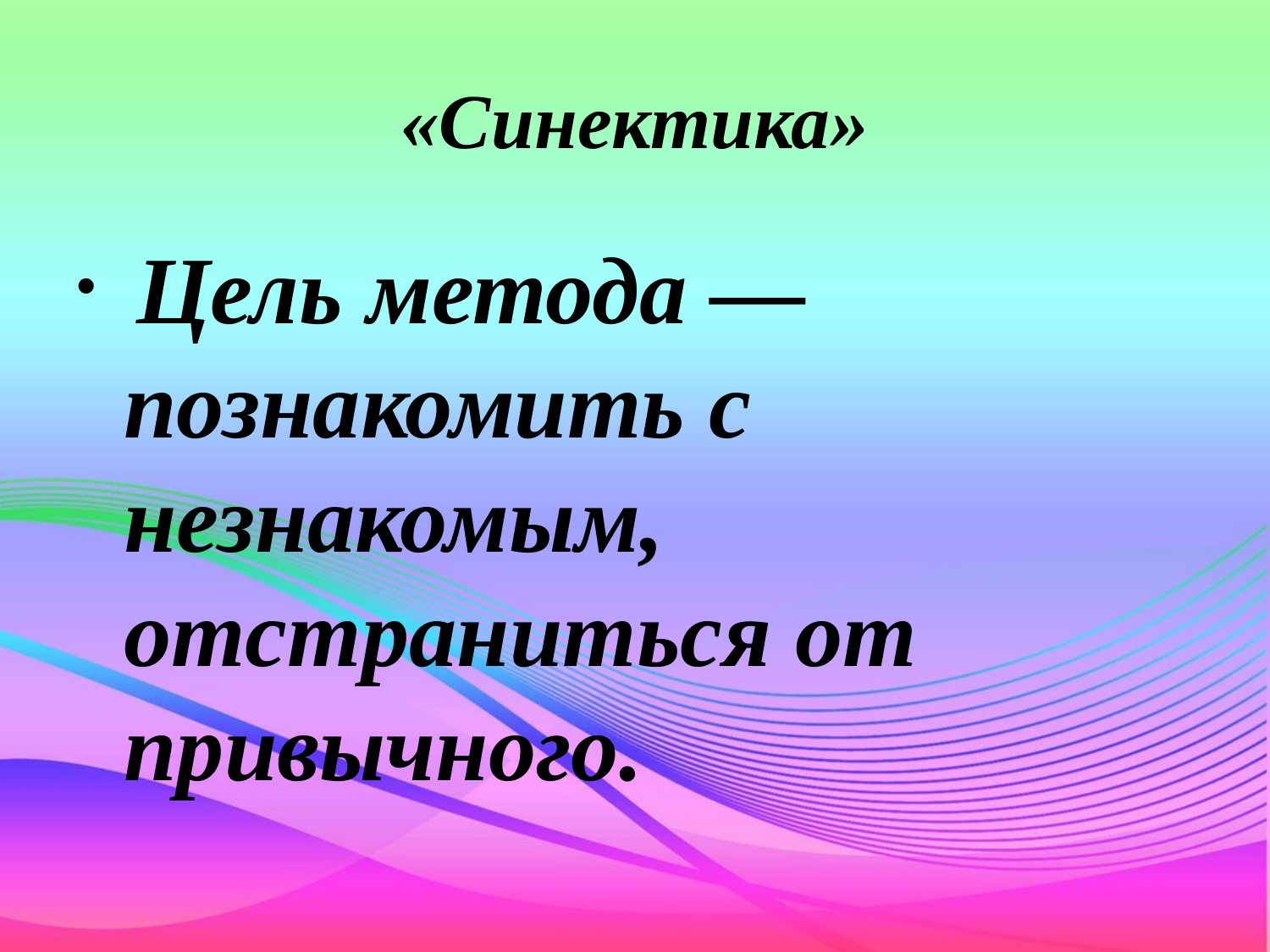

# «Синектика»
 Цель метода — познакомить с незнакомым, отстраниться от привычного.